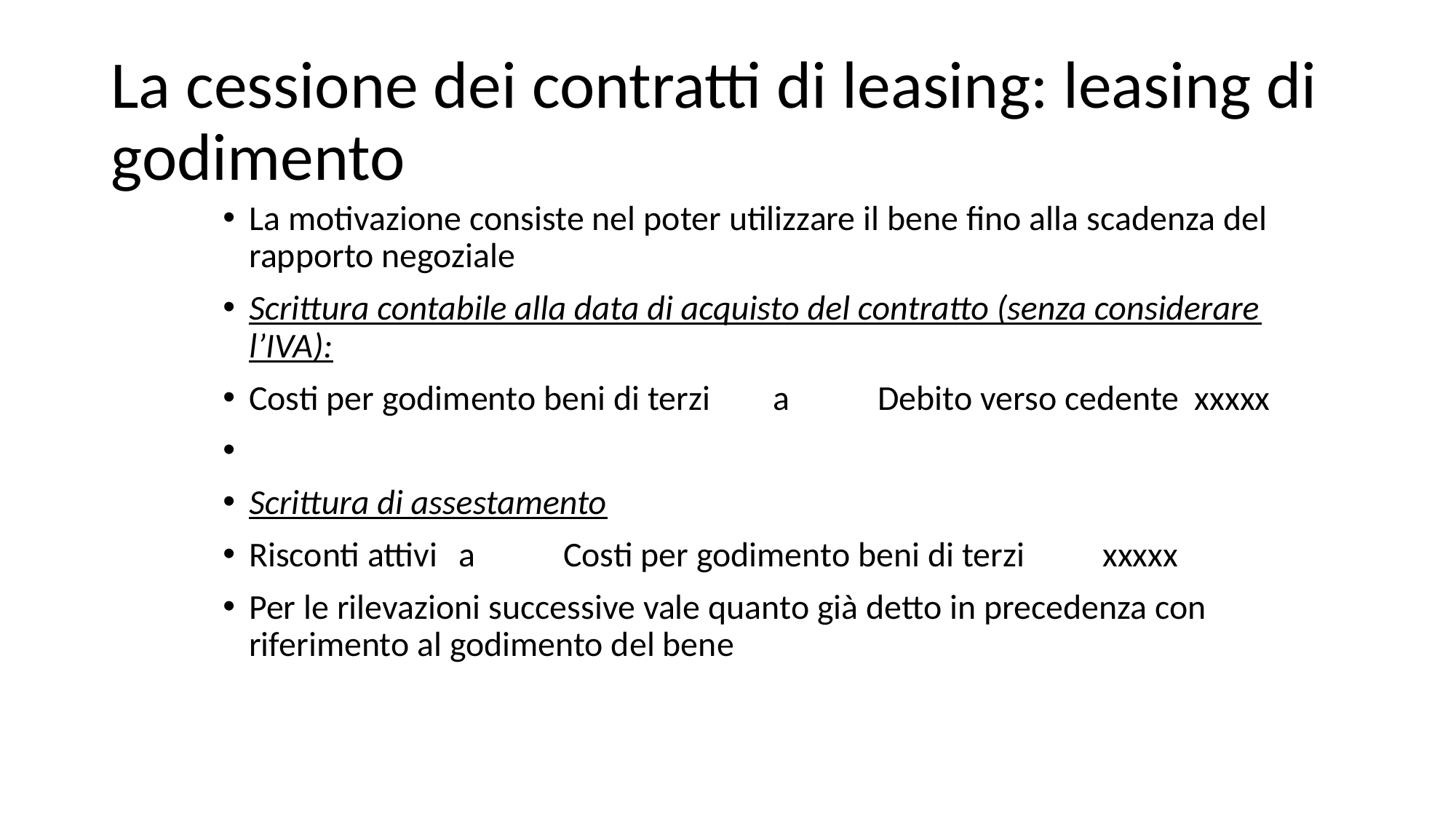

# La cessione dei contratti di leasing: leasing di godimento
La motivazione consiste nel poter utilizzare il bene fino alla scadenza del rapporto negoziale
Scrittura contabile alla data di acquisto del contratto (senza considerare l’IVA):
Costi per godimento beni di terzi	a	Debito verso cedente  xxxxx

Scrittura di assestamento
Risconti attivi		a	Costi per godimento beni di terzi          xxxxx
Per le rilevazioni successive vale quanto già detto in precedenza con riferimento al godimento del bene